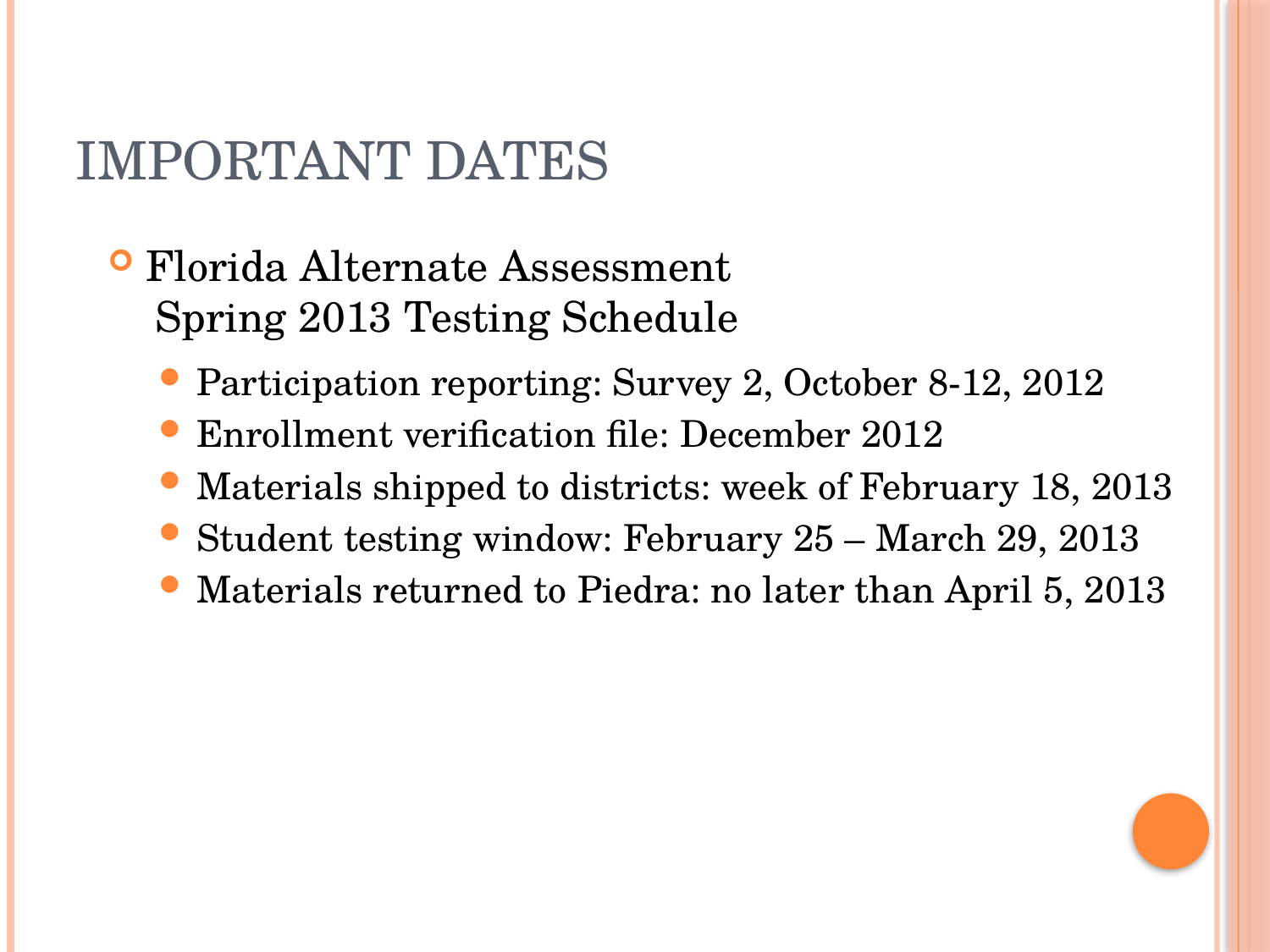

# Important Dates
Florida Alternate Assessment
    Spring 2013 Testing Schedule
Participation reporting: Survey 2, October 8-12, 2012
Enrollment verification file: December 2012
Materials shipped to districts: week of February 18, 2013
Student testing window: February 25 – March 29, 2013
Materials returned to Piedra: no later than April 5, 2013